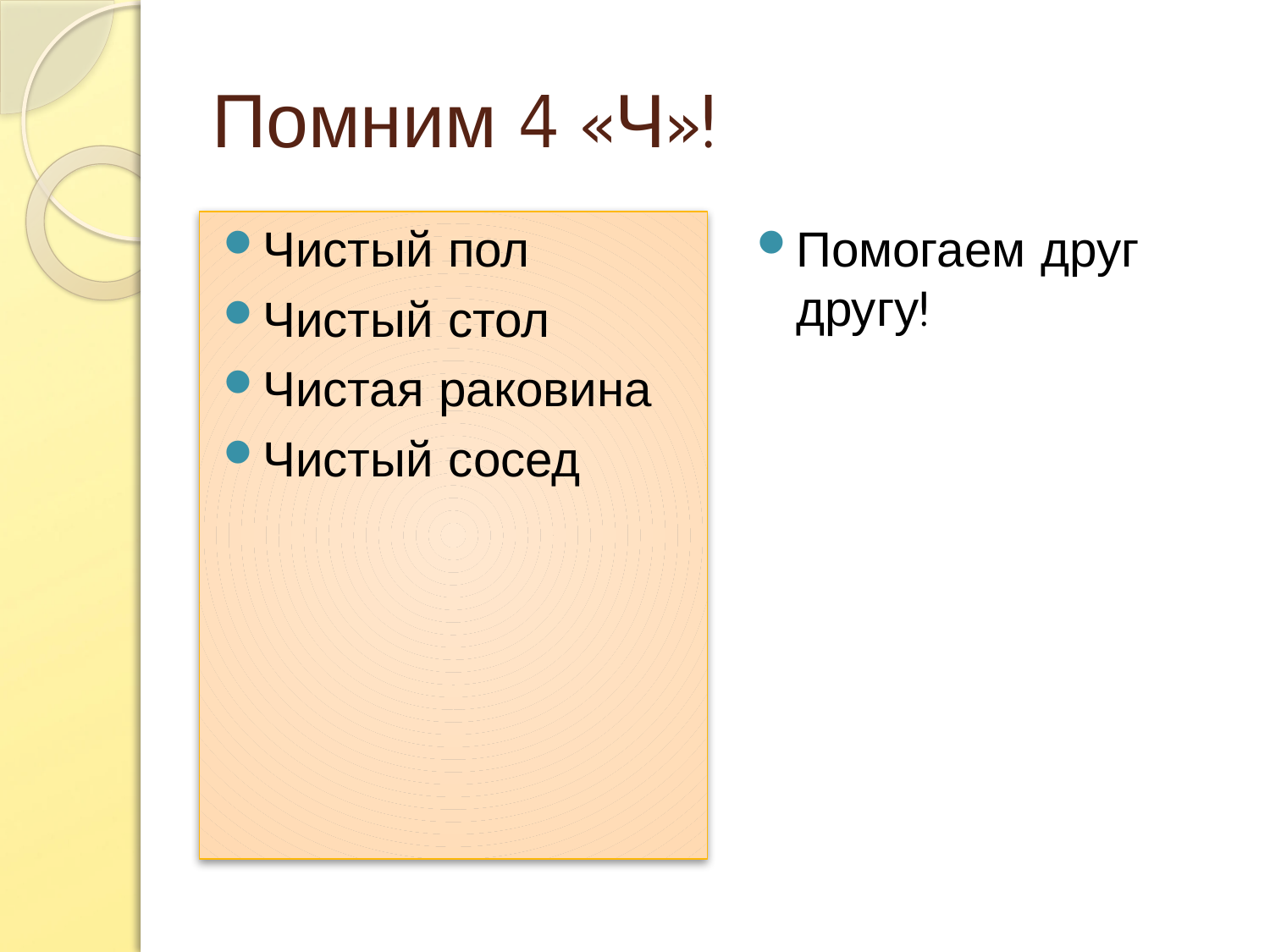

# Помним 4 «Ч»!
Чистый пол
Чистый стол
Чистая раковина
Чистый сосед
Помогаем друг другу!